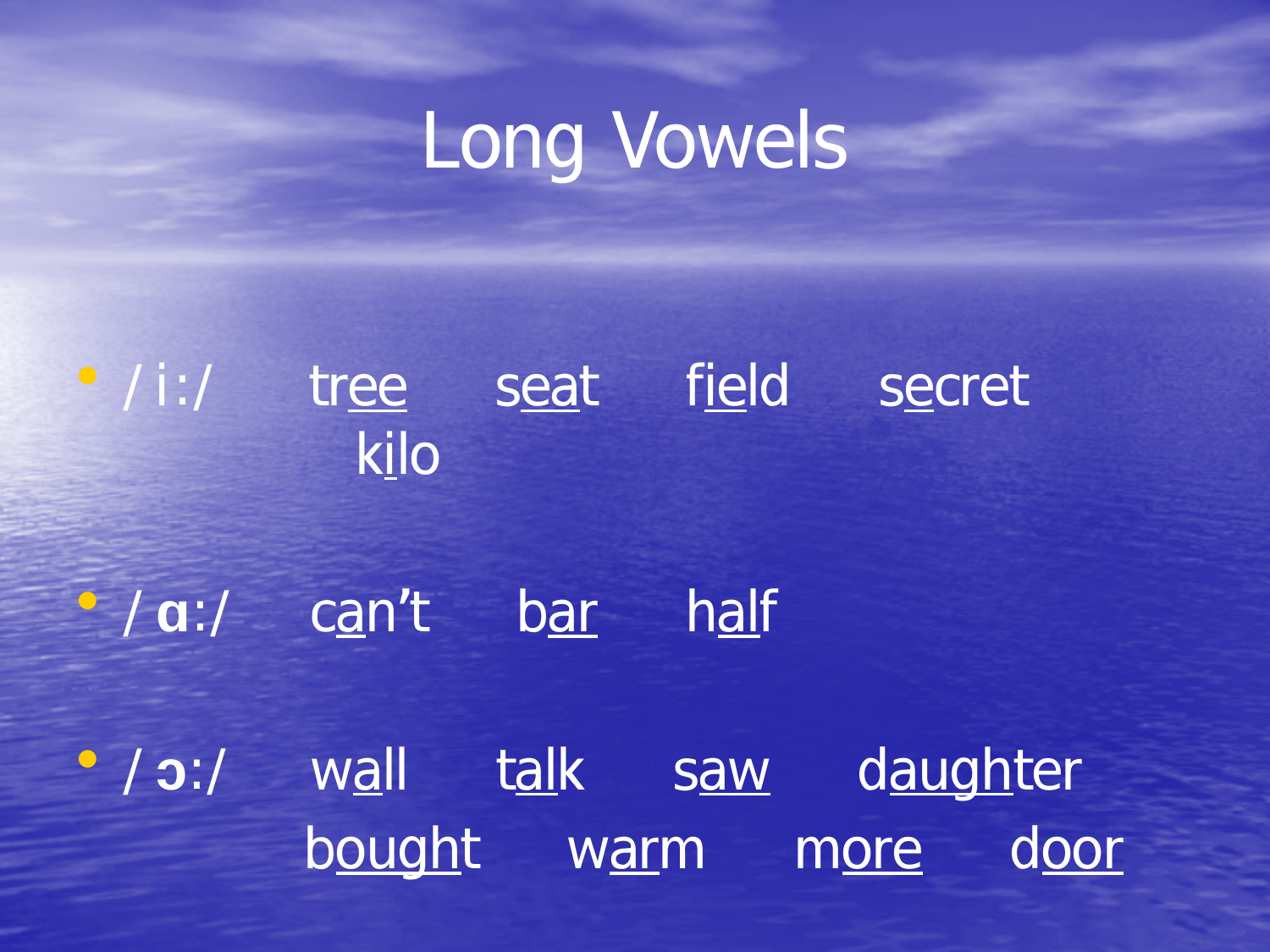

# Long Vowels

/i:/     tree     seat     field     secret     		      kilo

/ɑ:/    can’t     bar     half

/ɔ:/    wall     talk     saw     daughter
             bought     warm     more     door